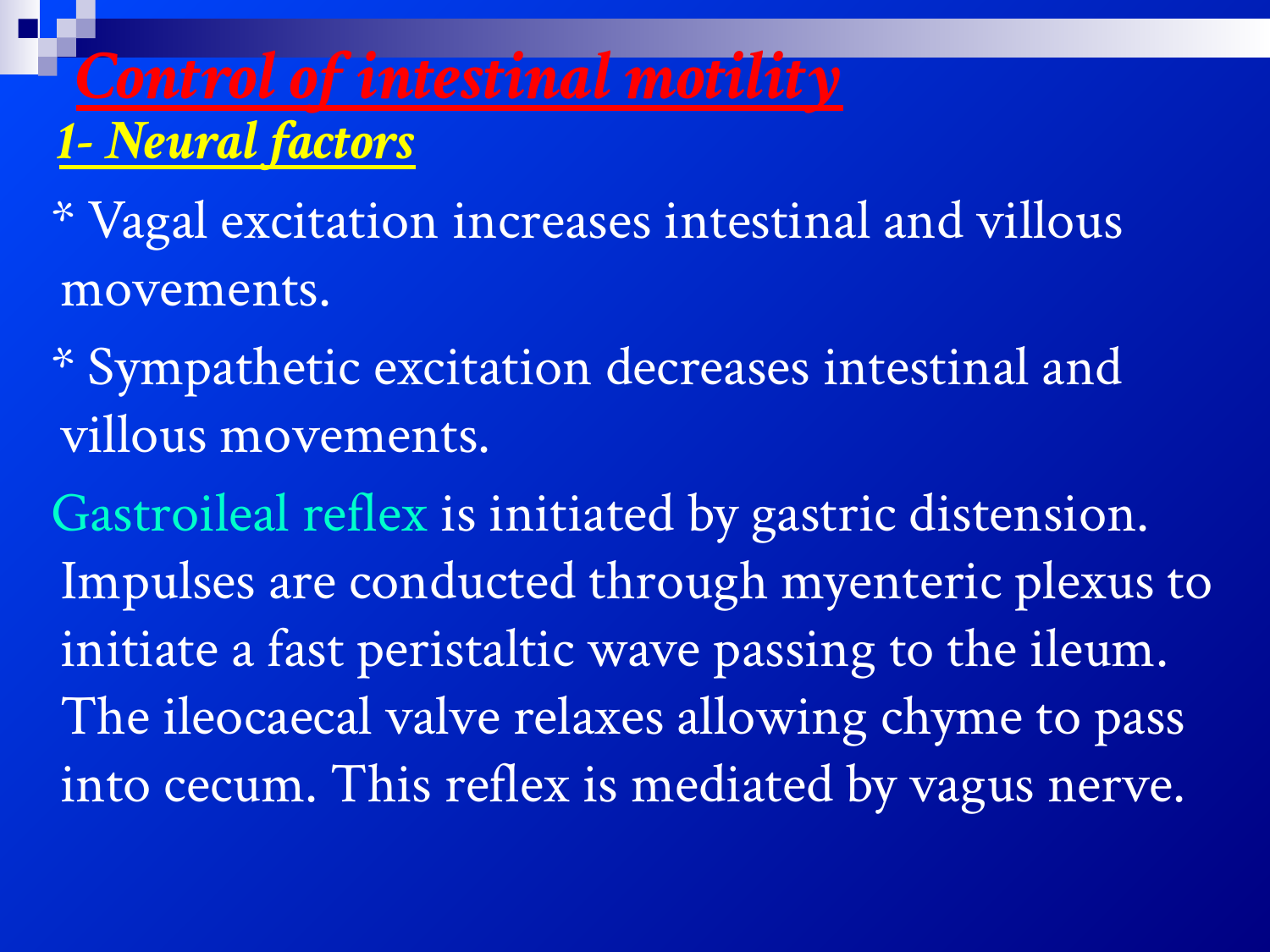

# Control of intestinal motility
   1- Neural factors
   * Vagal excitation increases intestinal and villous movements.
   * Sympathetic excitation decreases intestinal and villous movements.
   Gastroileal reflex is initiated by gastric distension. Impulses are conducted through myenteric plexus to initiate a fast peristaltic wave passing to the ileum. The ileocaecal valve relaxes allowing chyme to pass into cecum. This reflex is mediated by vagus nerve.